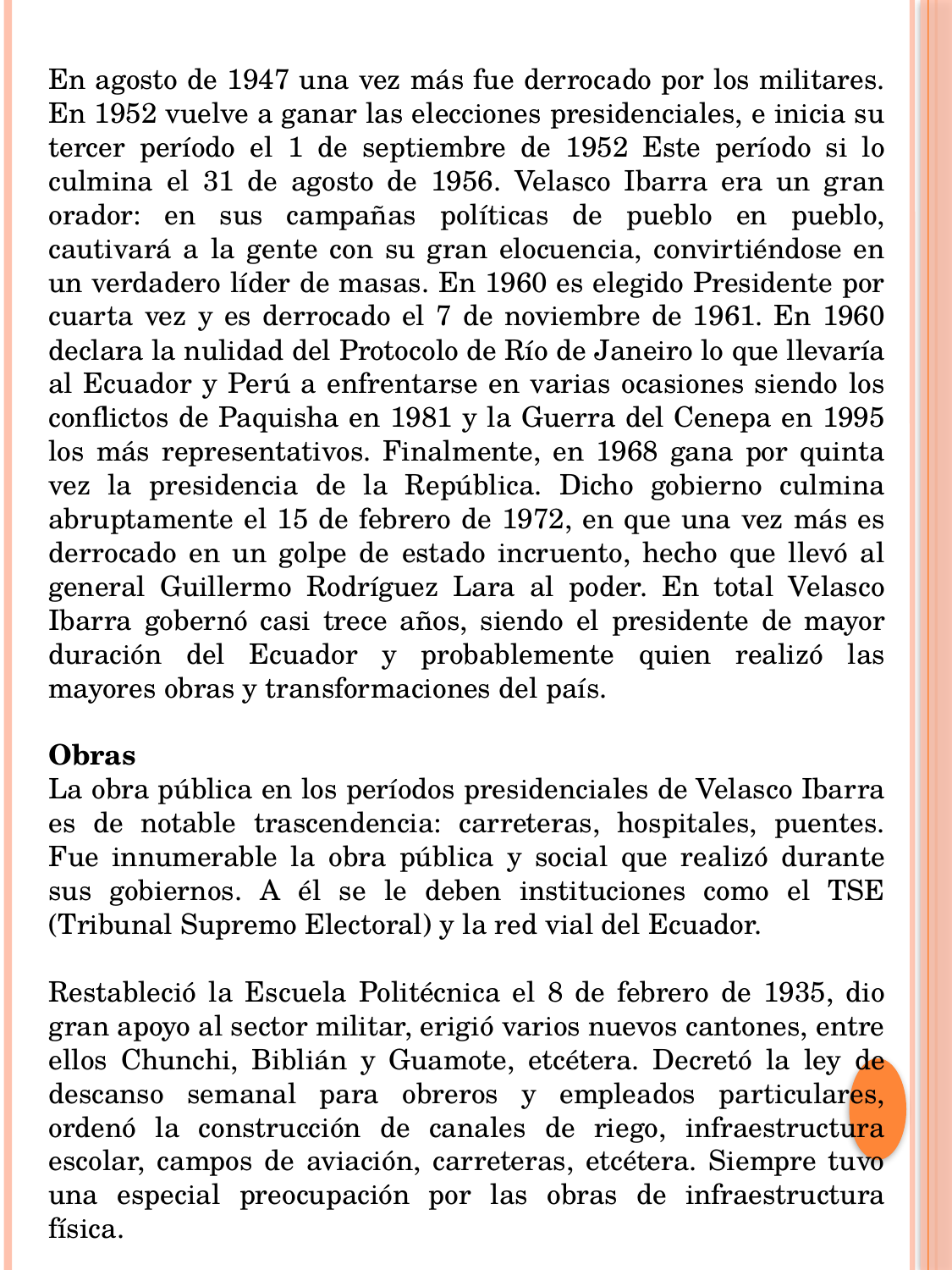

En agosto de 1947 una vez más fue derrocado por los militares. En 1952 vuelve a ganar las elecciones presidenciales, e inicia su tercer período el 1 de septiembre de 1952 Este período si lo culmina el 31 de agosto de 1956. Velasco Ibarra era un gran orador: en sus campañas políticas de pueblo en pueblo, cautivará a la gente con su gran elocuencia, convirtiéndose en un verdadero líder de masas. En 1960 es elegido Presidente por cuarta vez y es derrocado el 7 de noviembre de 1961. En 1960 declara la nulidad del Protocolo de Río de Janeiro lo que llevaría al Ecuador y Perú a enfrentarse en varias ocasiones siendo los conflictos de Paquisha en 1981 y la Guerra del Cenepa en 1995 los más representativos. Finalmente, en 1968 gana por quinta vez la presidencia de la República. Dicho gobierno culmina abruptamente el 15 de febrero de 1972, en que una vez más es derrocado en un golpe de estado incruento, hecho que llevó al general Guillermo Rodríguez Lara al poder. En total Velasco Ibarra gobernó casi trece años, siendo el presidente de mayor duración del Ecuador y probablemente quien realizó las mayores obras y transformaciones del país.

Obras
La obra pública en los períodos presidenciales de Velasco Ibarra es de notable trascendencia: carreteras, hospitales, puentes. Fue innumerable la obra pública y social que realizó durante sus gobiernos. A él se le deben instituciones como el TSE (Tribunal Supremo Electoral) y la red vial del Ecuador.

Restableció la Escuela Politécnica el 8 de febrero de 1935, dio gran apoyo al sector militar, erigió varios nuevos cantones, entre ellos Chunchi, Biblián y Guamote, etcétera. Decretó la ley de descanso semanal para obreros y empleados particulares, ordenó la construcción de canales de riego, infraestructura escolar, campos de aviación, carreteras, etcétera. Siempre tuvo una especial preocupación por las obras de infraestructura física.